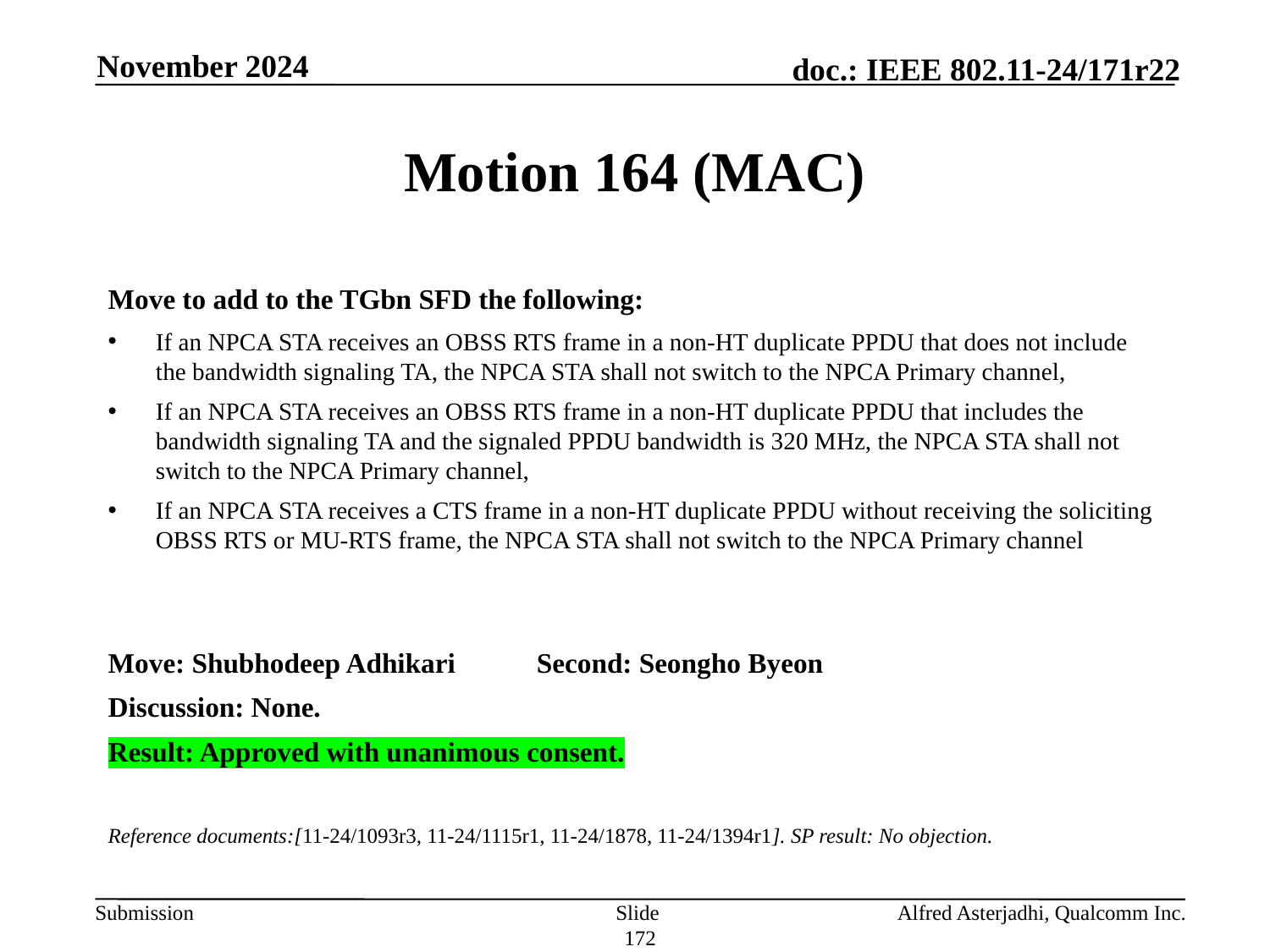

November 2024
# Motion 164 (MAC)
Move to add to the TGbn SFD the following:
If an NPCA STA receives an OBSS RTS frame in a non-HT duplicate PPDU that does not include the bandwidth signaling TA, the NPCA STA shall not switch to the NPCA Primary channel,
If an NPCA STA receives an OBSS RTS frame in a non-HT duplicate PPDU that includes the bandwidth signaling TA and the signaled PPDU bandwidth is 320 MHz, the NPCA STA shall not switch to the NPCA Primary channel,
If an NPCA STA receives a CTS frame in a non-HT duplicate PPDU without receiving the soliciting OBSS RTS or MU-RTS frame, the NPCA STA shall not switch to the NPCA Primary channel

Move: Shubhodeep Adhikari	Second: Seongho Byeon
Discussion: None.
Result: Approved with unanimous consent.

Reference documents:[11-24/1093r3, 11-24/1115r1, 11-24/1878, 11-24/1394r1]. SP result: No objection.

Slide 172
Alfred Asterjadhi, Qualcomm Inc.